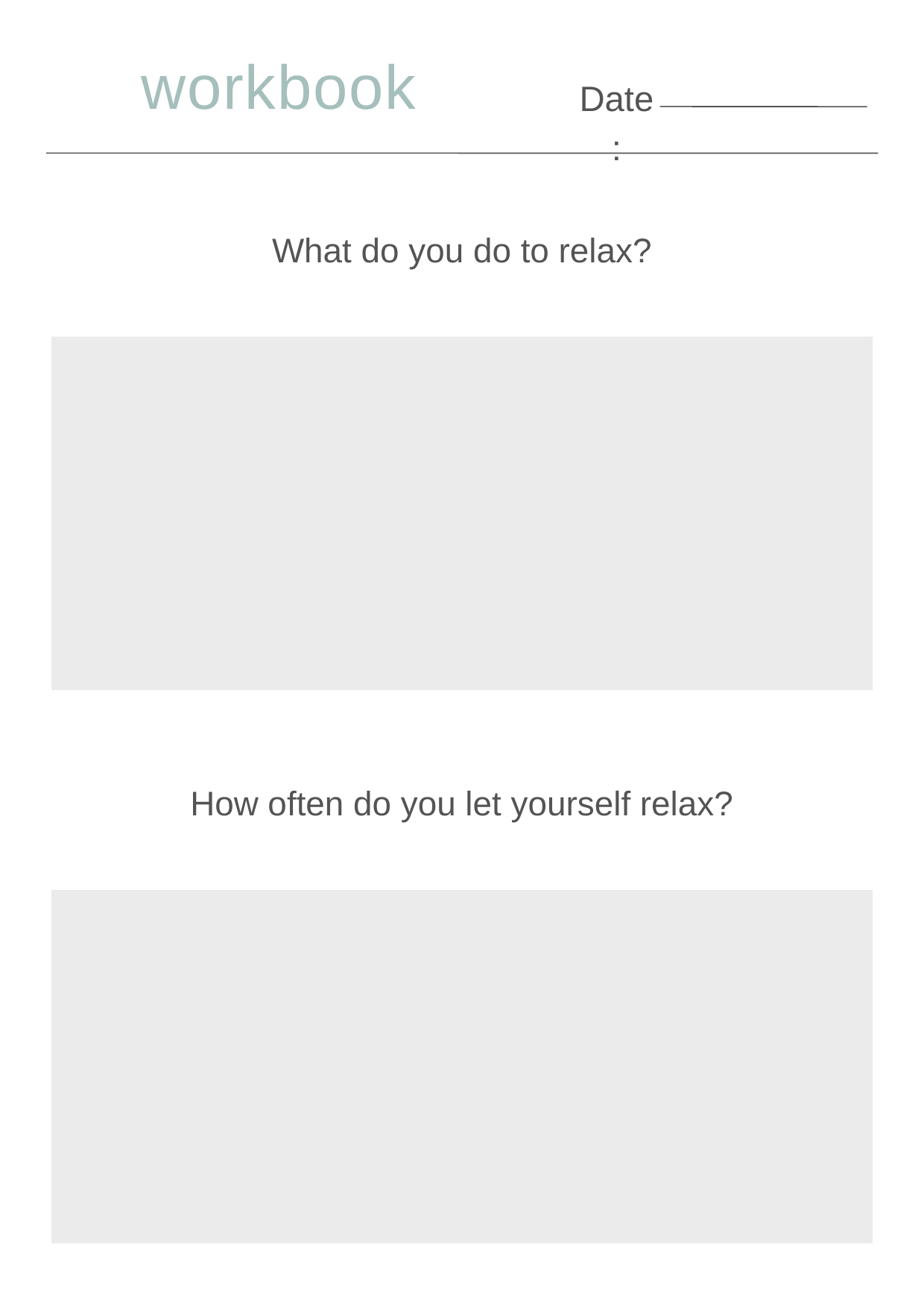

workbook
Date:

What do you do to relax?

How often do you let yourself relax?